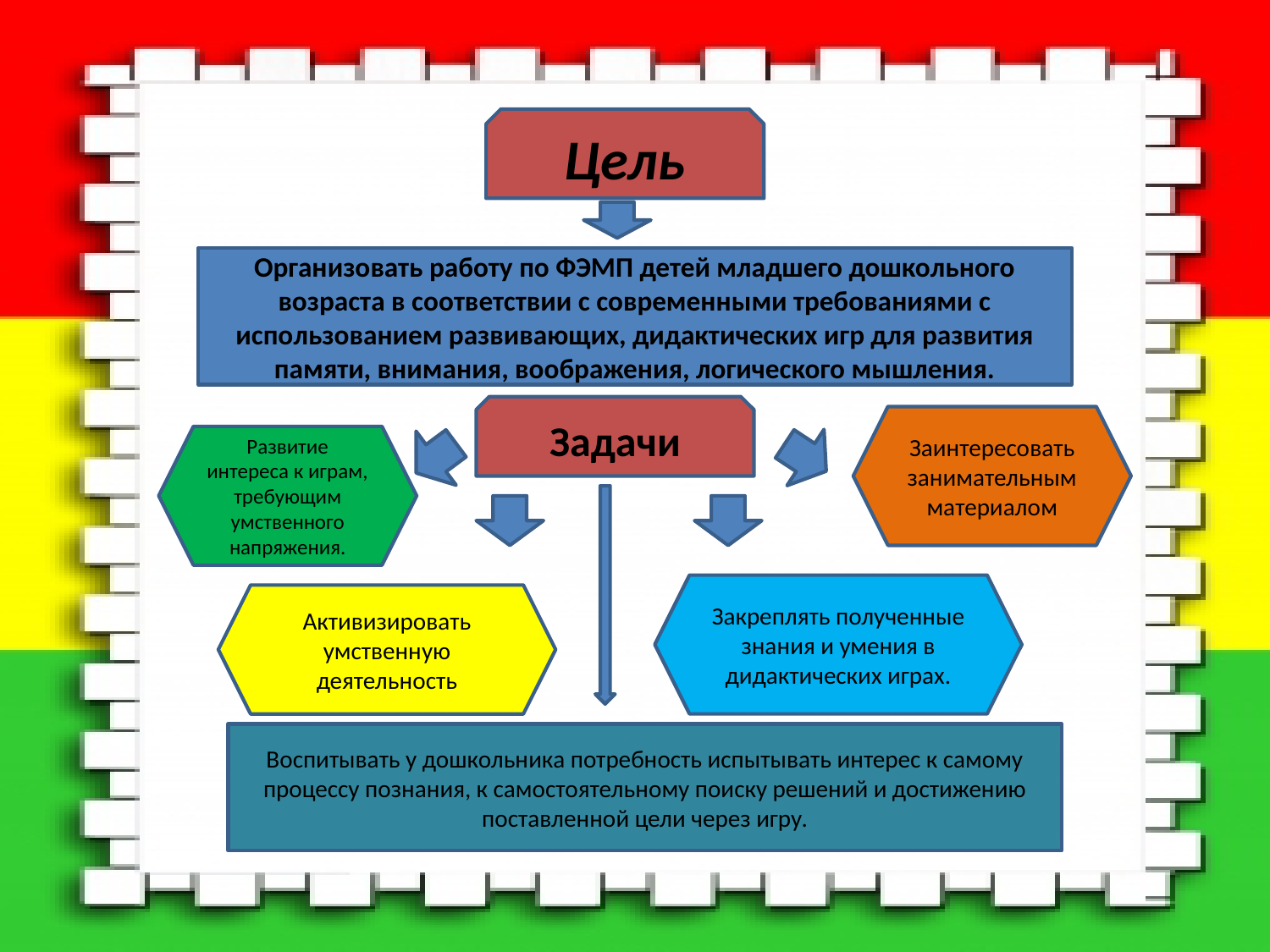

Цель

Организовать работу по ФЭМП детей младшего дошкольного возраста в соответствии с современными требованиями с использованием развивающих, дидактических игр для развития памяти, внимания, воображения, логического мышления.
Задачи
Заинтересовать занимательным материалом
Развитие интереса к играм, требующим умственного напряжения.

Закреплять полученные знания и умения в дидактических играх.
Активизировать умственную деятельность
Воспитывать у дошкольника потребность испытывать интерес к самому процессу познания, к самостоятельному поиску решений и достижению поставленной цели через игру.